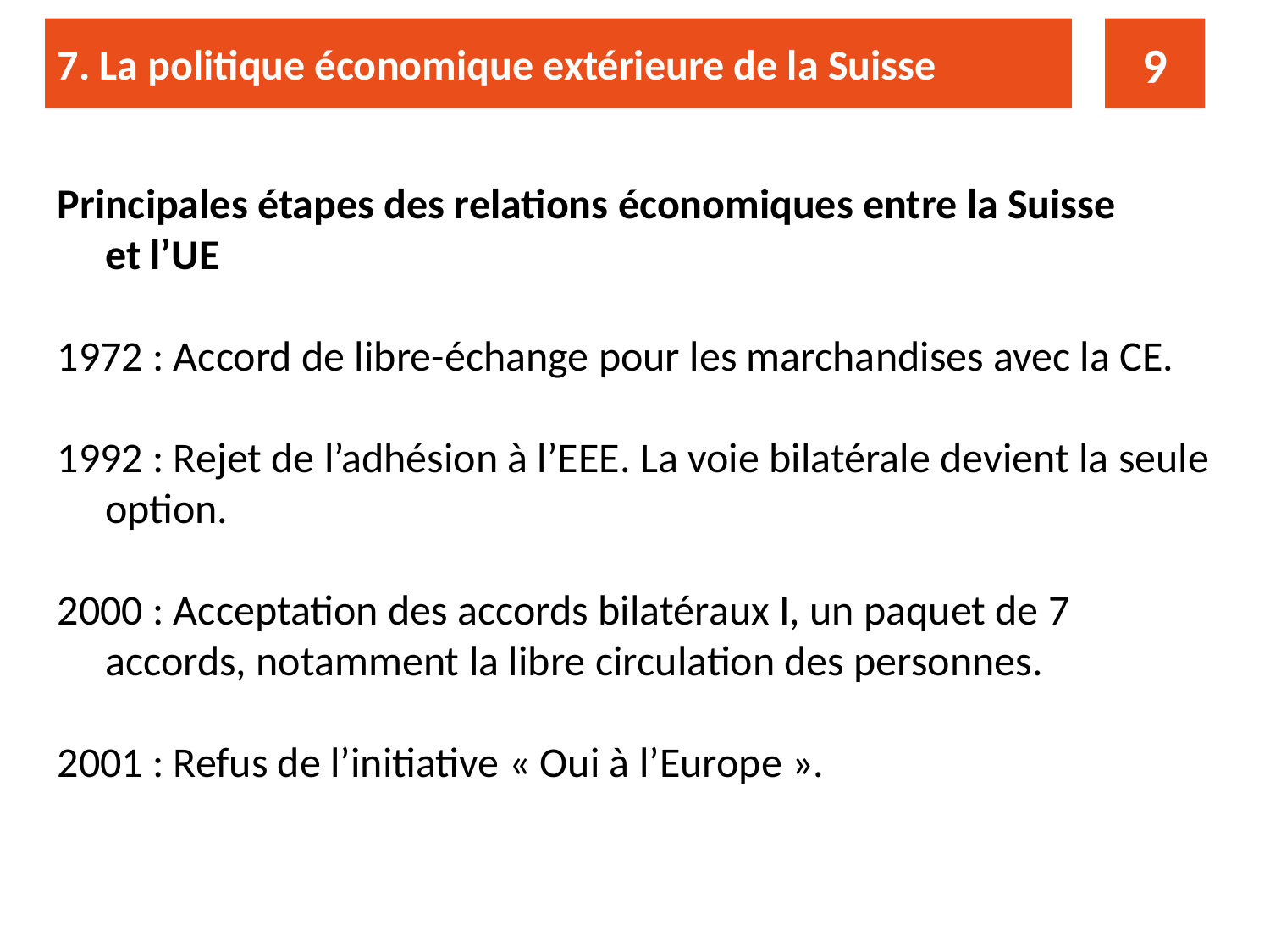

7. La politique économique extérieure de la Suisse
9

Principales étapes des relations économiques entre la Suisse
et l’UE

1972 : Accord de libre-échange pour les marchandises avec la CE.

1992 : Rejet de l’adhésion à l’EEE. La voie bilatérale devient la seule option.

2000 : Acceptation des accords bilatéraux I, un paquet de 7 accords, notamment la libre circulation des personnes.

2001 : Refus de l’initiative « Oui à l’Europe ».